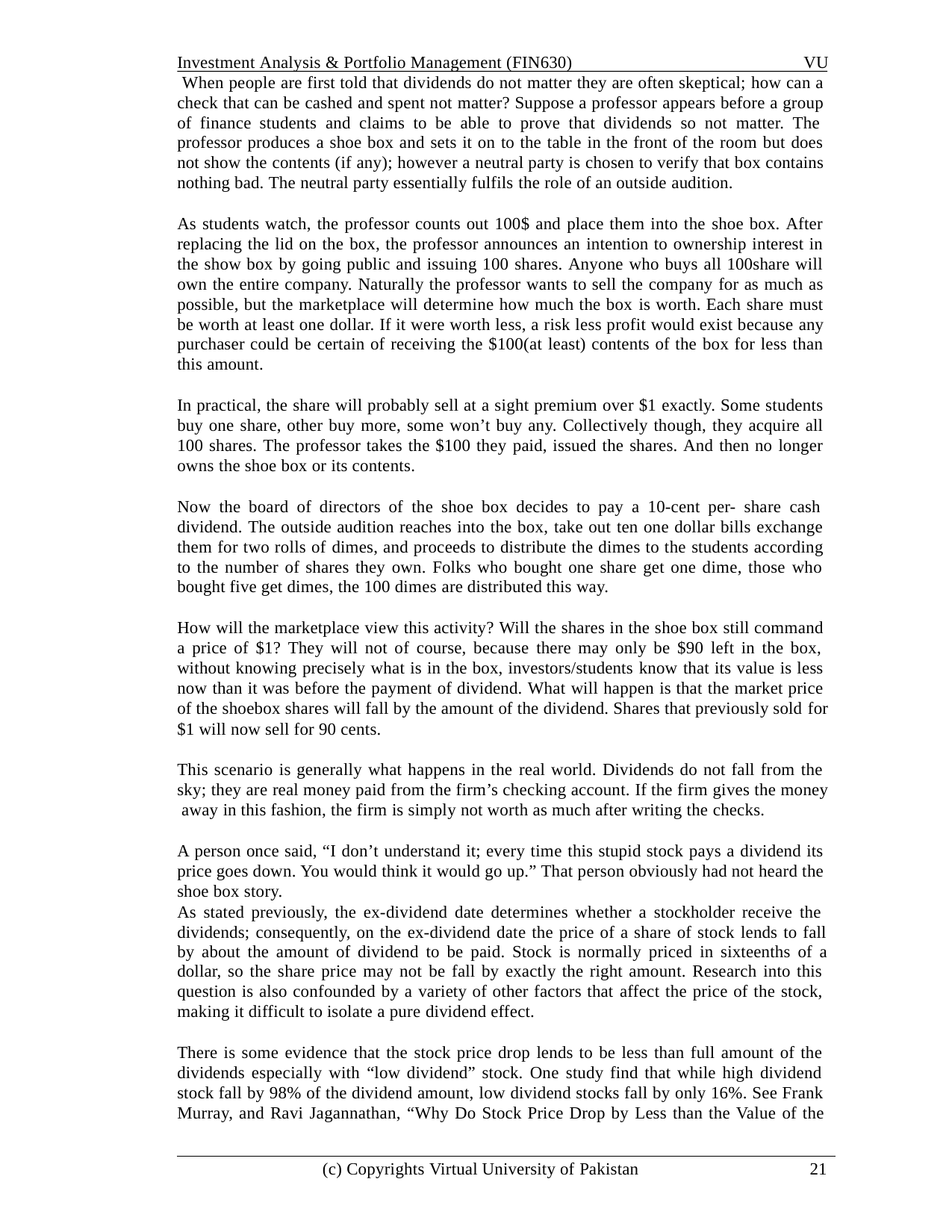

Investment Analysis & Portfolio Management (FIN630)	VU  When people are first told that dividends do not matter they are often skeptical; how can a  check that can be cashed and spent not matter? Suppose a professor appears before a group  of finance students and claims to be able to prove that dividends so not matter. The  professor produces a shoe box and sets it on to the table in the front of the room but does  not show the contents (if any); however a neutral party is chosen to verify that box contains  nothing bad. The neutral party essentially fulfils the role of an outside audition.

As students watch, the professor counts out 100$ and place them into the shoe box. After  replacing the lid on the box, the professor announces an intention to ownership interest in  the show box by going public and issuing 100 shares. Anyone who buys all 100share will  own the entire company. Naturally the professor wants to sell the company for as much as  possible, but the marketplace will determine how much the box is worth. Each share must  be worth at least one dollar. If it were worth less, a risk less profit would exist because any  purchaser could be certain of receiving the $100(at least) contents of the box for less than  this amount.

In practical, the share will probably sell at a sight premium over $1 exactly. Some students  buy one share, other buy more, some won’t buy any. Collectively though, they acquire all  100 shares. The professor takes the $100 they paid, issued the shares. And then no longer  owns the shoe box or its contents.

Now the board of directors of the shoe box decides to pay a 10-cent per- share cash  dividend. The outside audition reaches into the box, take out ten one dollar bills exchange  them for two rolls of dimes, and proceeds to distribute the dimes to the students according  to the number of shares they own. Folks who bought one share get one dime, those who  bought five get dimes, the 100 dimes are distributed this way.

How will the marketplace view this activity? Will the shares in the shoe box still command  a price of $1? They will not of course, because there may only be $90 left in the box,  without knowing precisely what is in the box, investors/students know that its value is less  now than it was before the payment of dividend. What will happen is that the market price  of the shoebox shares will fall by the amount of the dividend. Shares that previously sold for
$1 will now sell for 90 cents.

This scenario is generally what happens in the real world. Dividends do not fall from the  sky; they are real money paid from the firm’s checking account. If the firm gives the money  away in this fashion, the firm is simply not worth as much after writing the checks.

A person once said, “I don’t understand it; every time this stupid stock pays a dividend its  price goes down. You would think it would go up.” That person obviously had not heard the  shoe box story.
As stated previously, the ex-dividend date determines whether a stockholder receive the  dividends; consequently, on the ex-dividend date the price of a share of stock lends to fall
by about the amount of dividend to be paid. Stock is normally priced in sixteenths of a
dollar, so the share price may not be fall by exactly the right amount. Research into this  question is also confounded by a variety of other factors that affect the price of the stock,  making it difficult to isolate a pure dividend effect.

There is some evidence that the stock price drop lends to be less than full amount of the  dividends especially with “low dividend” stock. One study find that while high dividend  stock fall by 98% of the dividend amount, low dividend stocks fall by only 16%. See Frank  Murray, and Ravi Jagannathan, “Why Do Stock Price Drop by Less than the Value of the

(c) Copyrights Virtual University of Pakistan
21